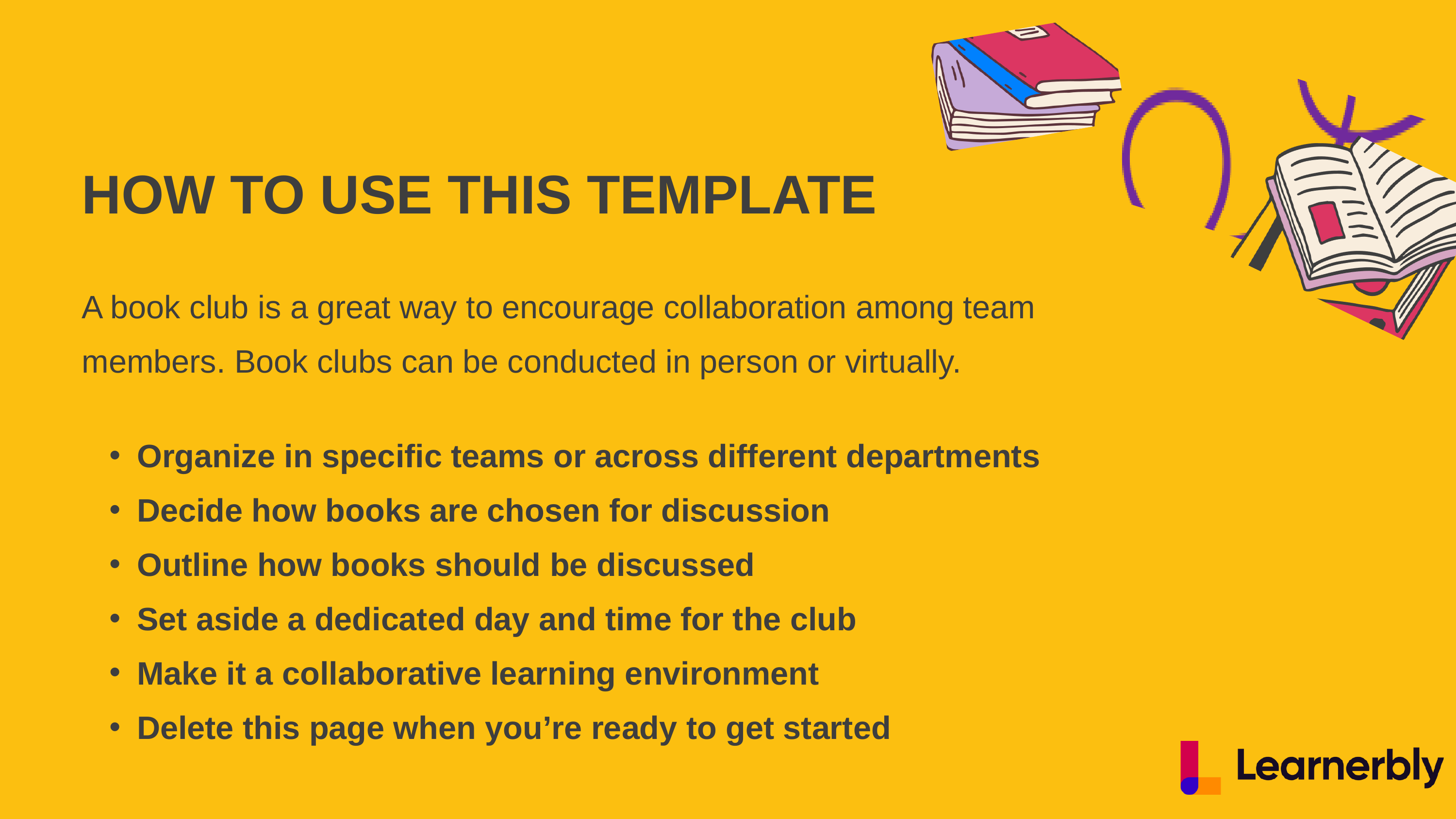

HOW TO USE THIS TEMPLATE
A book club is a great way to encourage collaboration among team members. Book clubs can be conducted in person or virtually.
Organize in specific teams or across different departments
Decide how books are chosen for discussion
Outline how books should be discussed
Set aside a dedicated day and time for the club
Make it a collaborative learning environment
Delete this page when you’re ready to get started